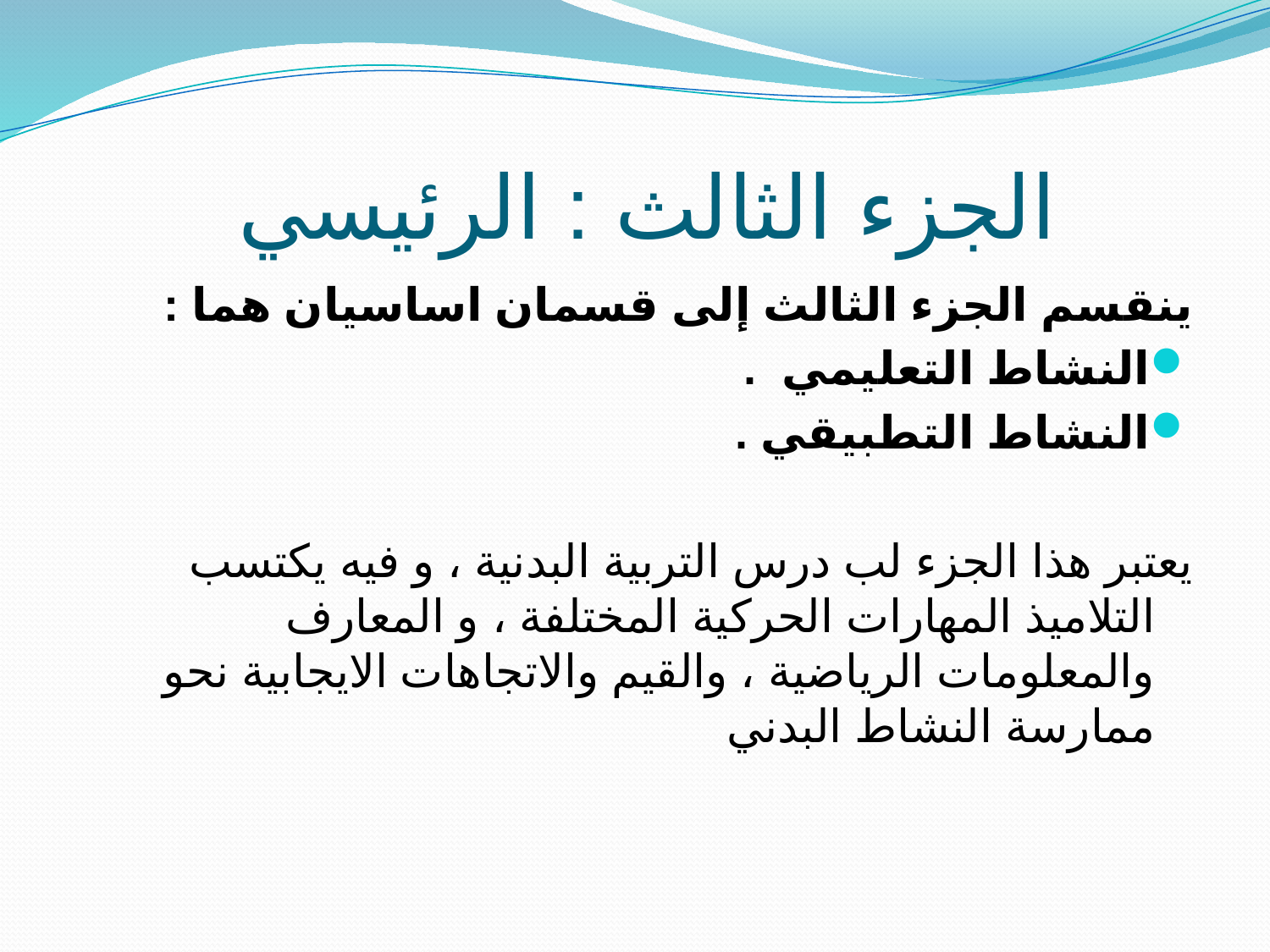

# الجزء الثالث : الرئيسي
ينقسم الجزء الثالث إلى قسمان اساسيان هما :
النشاط التعليمي  .
النشاط التطبيقي .

يعتبر هذا الجزء لب درس التربية البدنية ، و فيه يكتسب التلاميذ المهارات الحركية المختلفة ، و المعارف والمعلومات الرياضية ، والقيم والاتجاهات الايجابية نحو ممارسة النشاط البدني